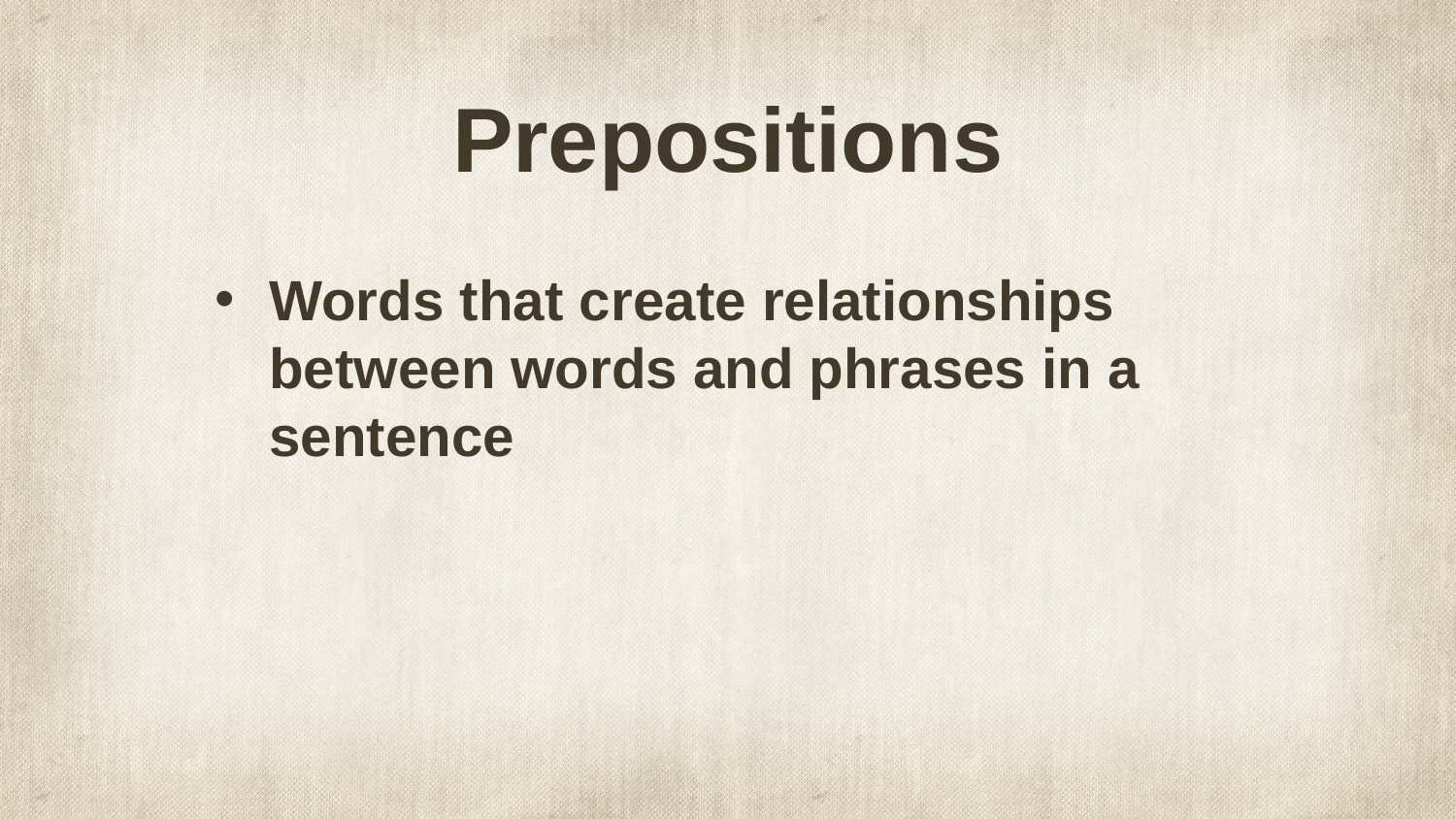

# Prepositions
Words that create relationships between words and phrases in a sentence